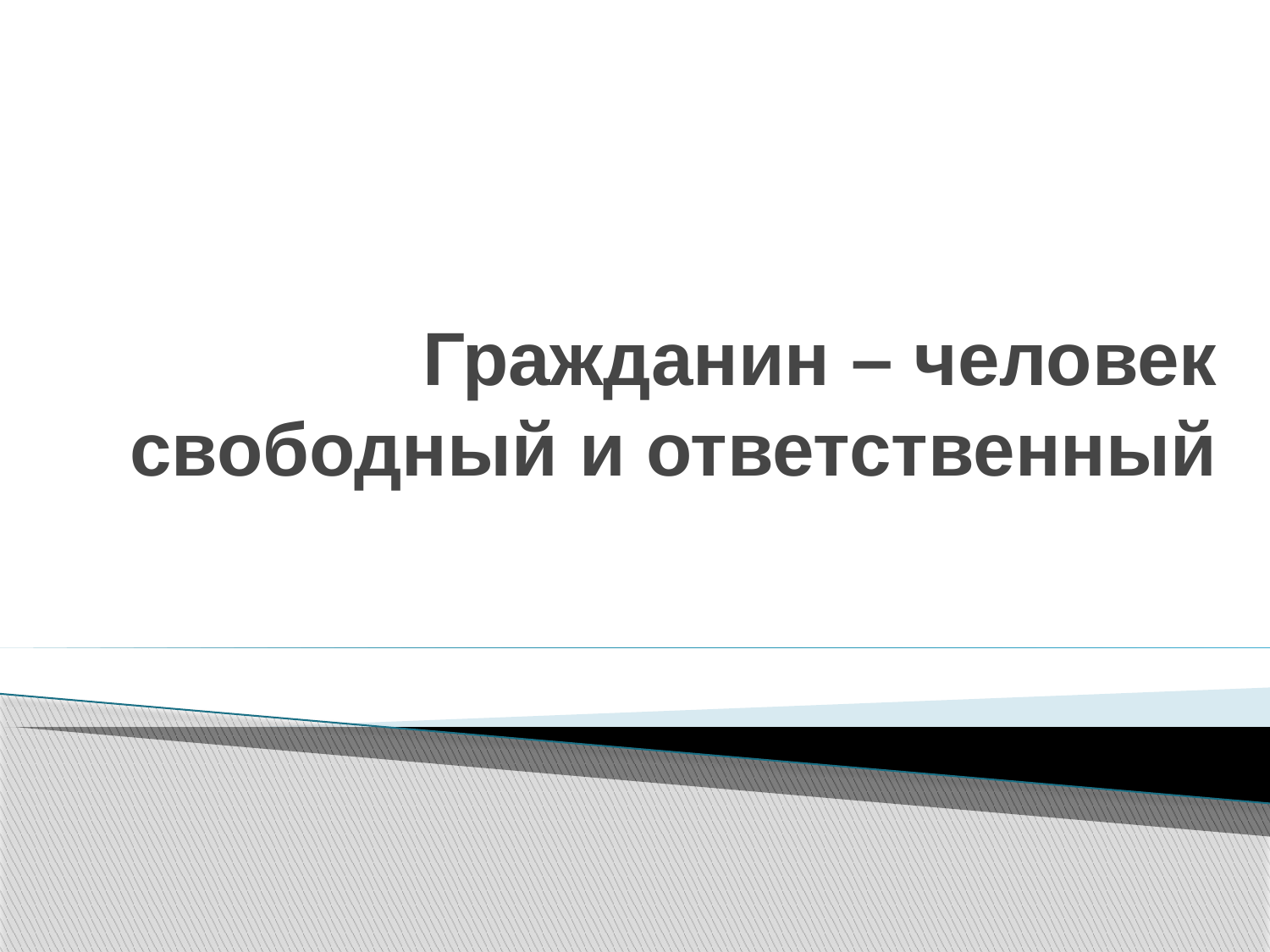

# Гражданин – человек свободный и ответственный